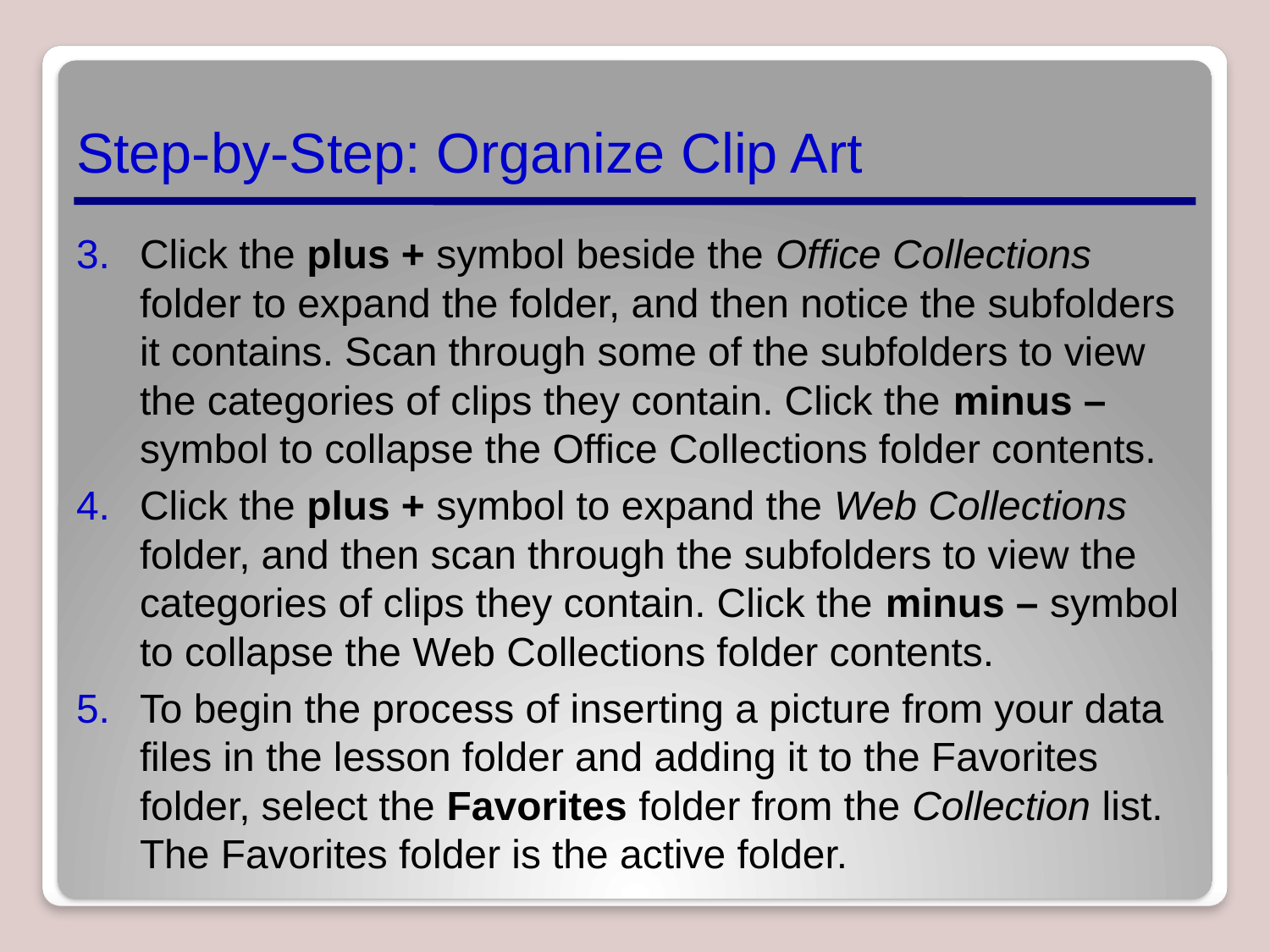

# Step-by-Step: Organize Clip Art
Click the plus + symbol beside the Office Collections folder to expand the folder, and then notice the subfolders it contains. Scan through some of the subfolders to view the categories of clips they contain. Click the minus – symbol to collapse the Office Collections folder contents.
Click the plus + symbol to expand the Web Collections folder, and then scan through the subfolders to view the categories of clips they contain. Click the minus – symbol to collapse the Web Collections folder contents.
To begin the process of inserting a picture from your data files in the lesson folder and adding it to the Favorites folder, select the Favorites folder from the Collection list. The Favorites folder is the active folder.